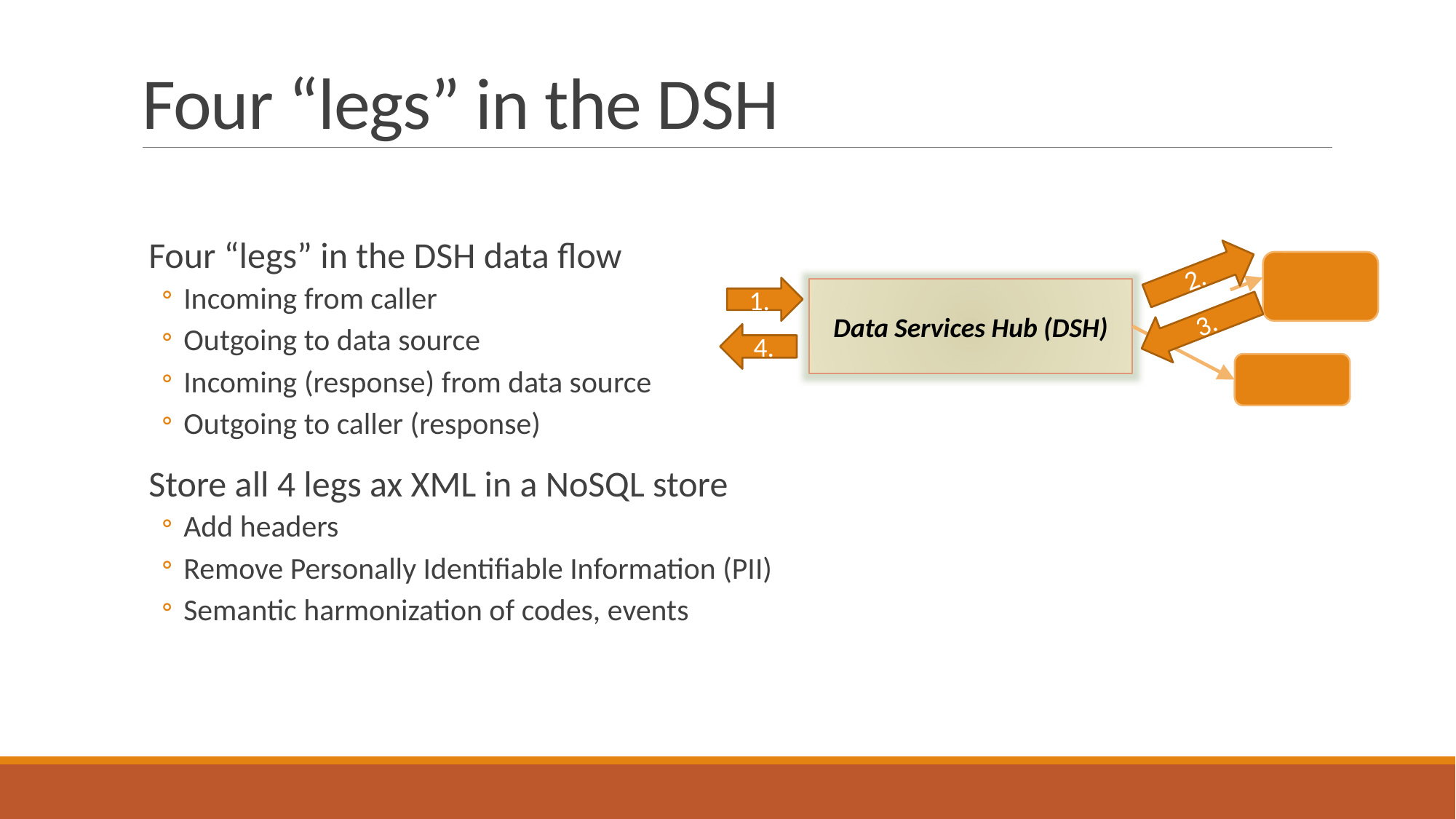

# Four “legs” in the DSH
Four “legs” in the DSH data flow
Incoming from caller
Outgoing to data source
Incoming (response) from data source
Outgoing to caller (response)
Store all 4 legs ax XML in a NoSQL store
Add headers
Remove Personally Identifiable Information (PII)
Semantic harmonization of codes, events

2.

1.
Data Services Hub (DSH)
3.
4.